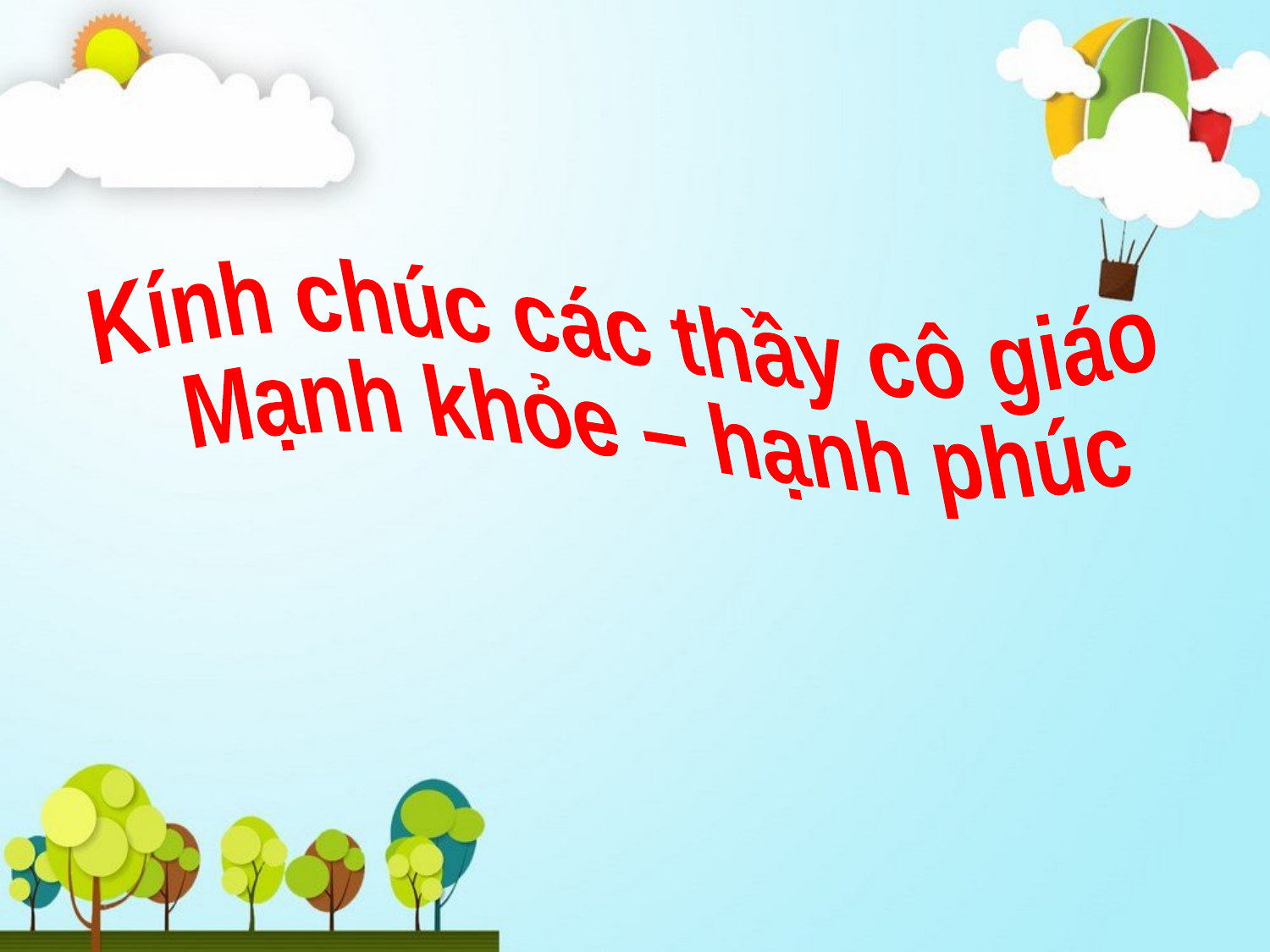

Kính chúc các thầy cô giáo
Mạnh khỏe – hạnh phúc